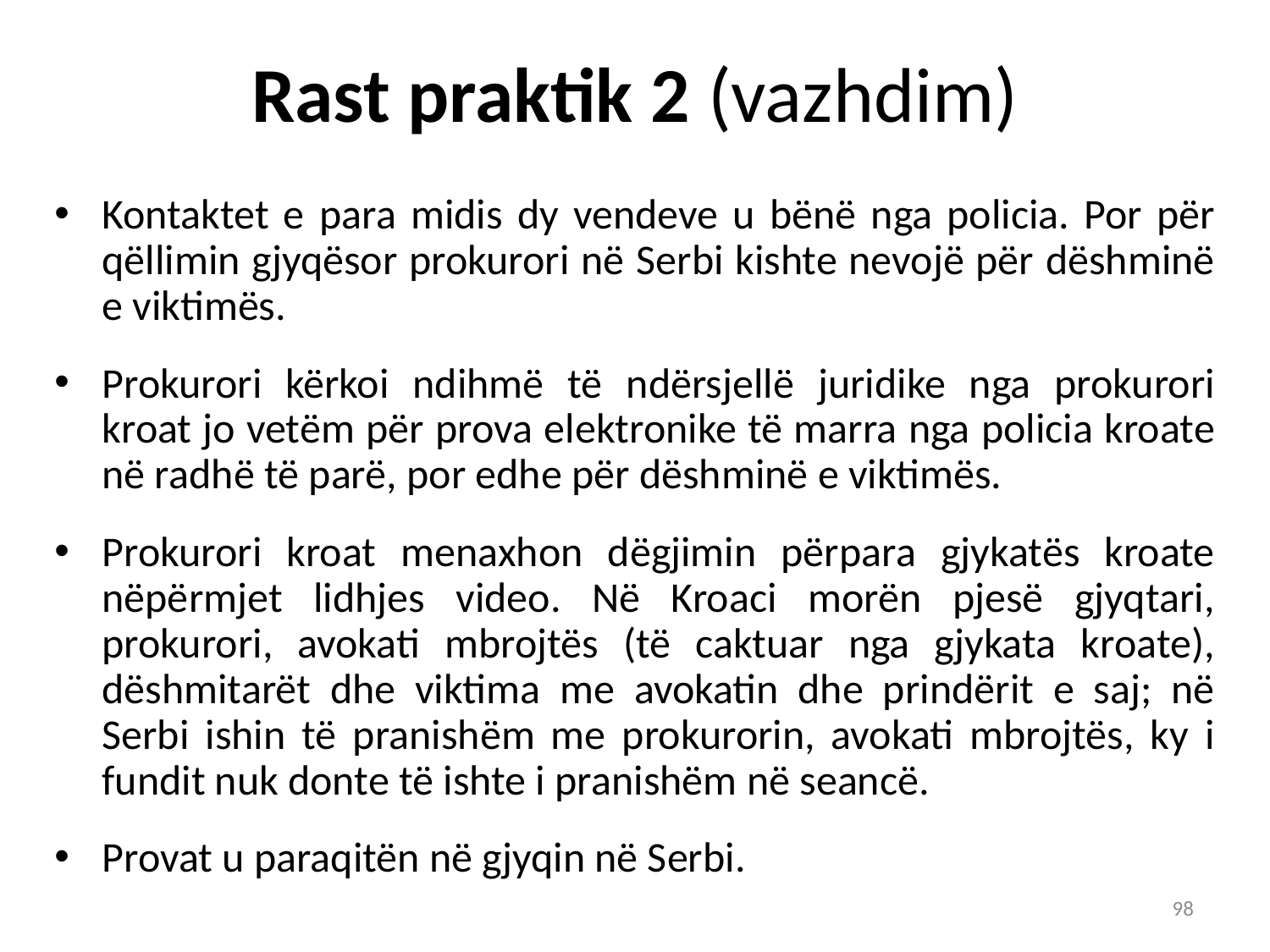

# Rast praktik 2 (vazhdim)
Kontaktet e para midis dy vendeve u bënë nga policia. Por për qëllimin gjyqësor prokurori në Serbi kishte nevojë për dëshminë e viktimës.
Prokurori kërkoi ndihmë të ndërsjellë juridike nga prokurori kroat jo vetëm për prova elektronike të marra nga policia kroate në radhë të parë, por edhe për dëshminë e viktimës.
Prokurori kroat menaxhon dëgjimin përpara gjykatës kroate nëpërmjet lidhjes video. Në Kroaci morën pjesë gjyqtari, prokurori, avokati mbrojtës (të caktuar nga gjykata kroate), dëshmitarët dhe viktima me avokatin dhe prindërit e saj; në Serbi ishin të pranishëm me prokurorin, avokati mbrojtës, ky i fundit nuk donte të ishte i pranishëm në seancë.
Provat u paraqitën në gjyqin në Serbi.

98